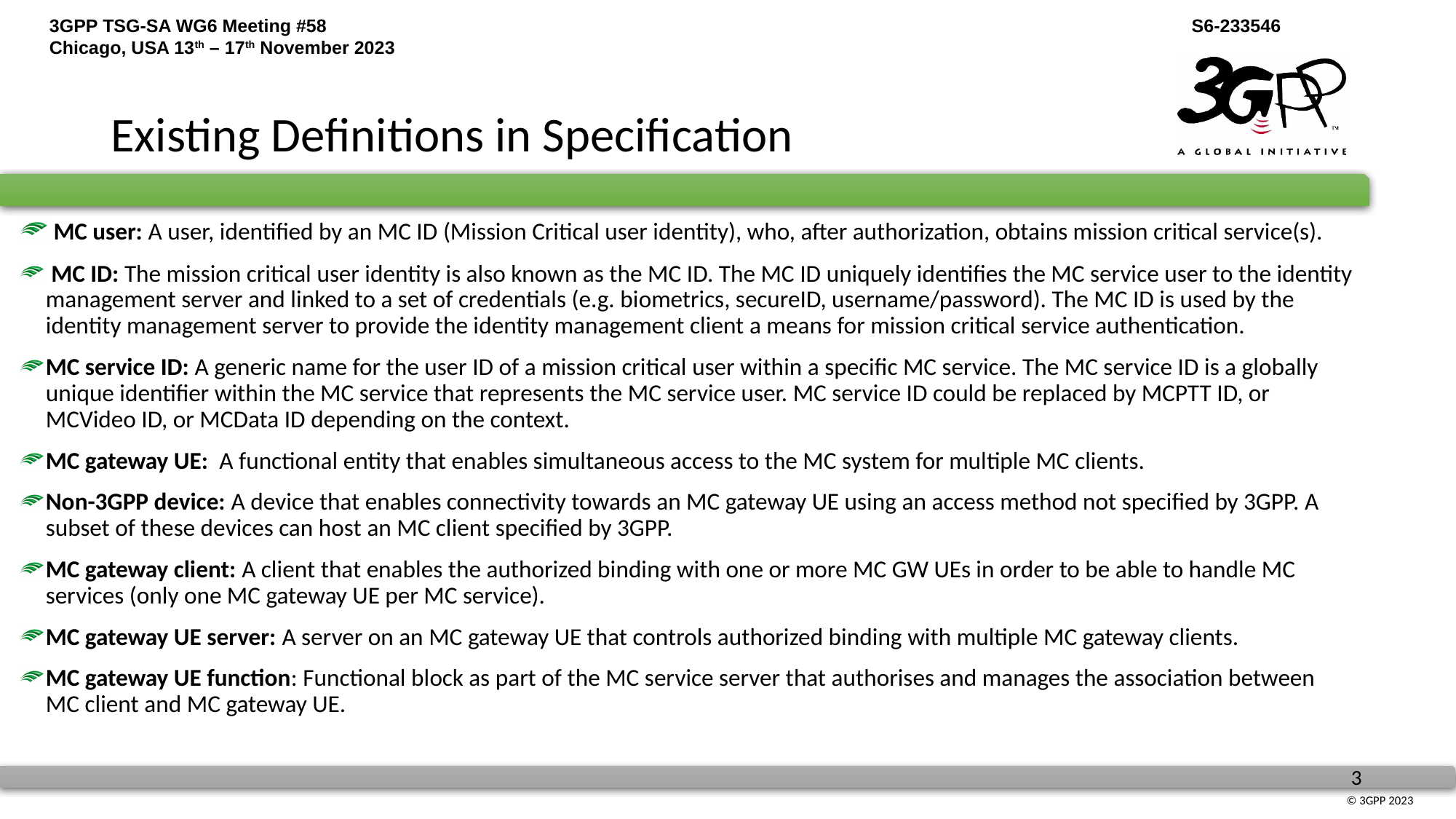

# Existing Definitions in Specification
 MC user: A user, identified by an MC ID (Mission Critical user identity), who, after authorization, obtains mission critical service(s).
 MC ID: The mission critical user identity is also known as the MC ID. The MC ID uniquely identifies the MC service user to the identity management server and linked to a set of credentials (e.g. biometrics, secureID, username/password). The MC ID is used by the identity management server to provide the identity management client a means for mission critical service authentication.
MC service ID: A generic name for the user ID of a mission critical user within a specific MC service. The MC service ID is a globally unique identifier within the MC service that represents the MC service user. MC service ID could be replaced by MCPTT ID, or MCVideo ID, or MCData ID depending on the context.
MC gateway UE:  A functional entity that enables simultaneous access to the MC system for multiple MC clients.
Non-3GPP device: A device that enables connectivity towards an MC gateway UE using an access method not specified by 3GPP. A subset of these devices can host an MC client specified by 3GPP.
MC gateway client: A client that enables the authorized binding with one or more MC GW UEs in order to be able to handle MC services (only one MC gateway UE per MC service).
MC gateway UE server: A server on an MC gateway UE that controls authorized binding with multiple MC gateway clients.
MC gateway UE function: Functional block as part of the MC service server that authorises and manages the association between MC client and MC gateway UE.